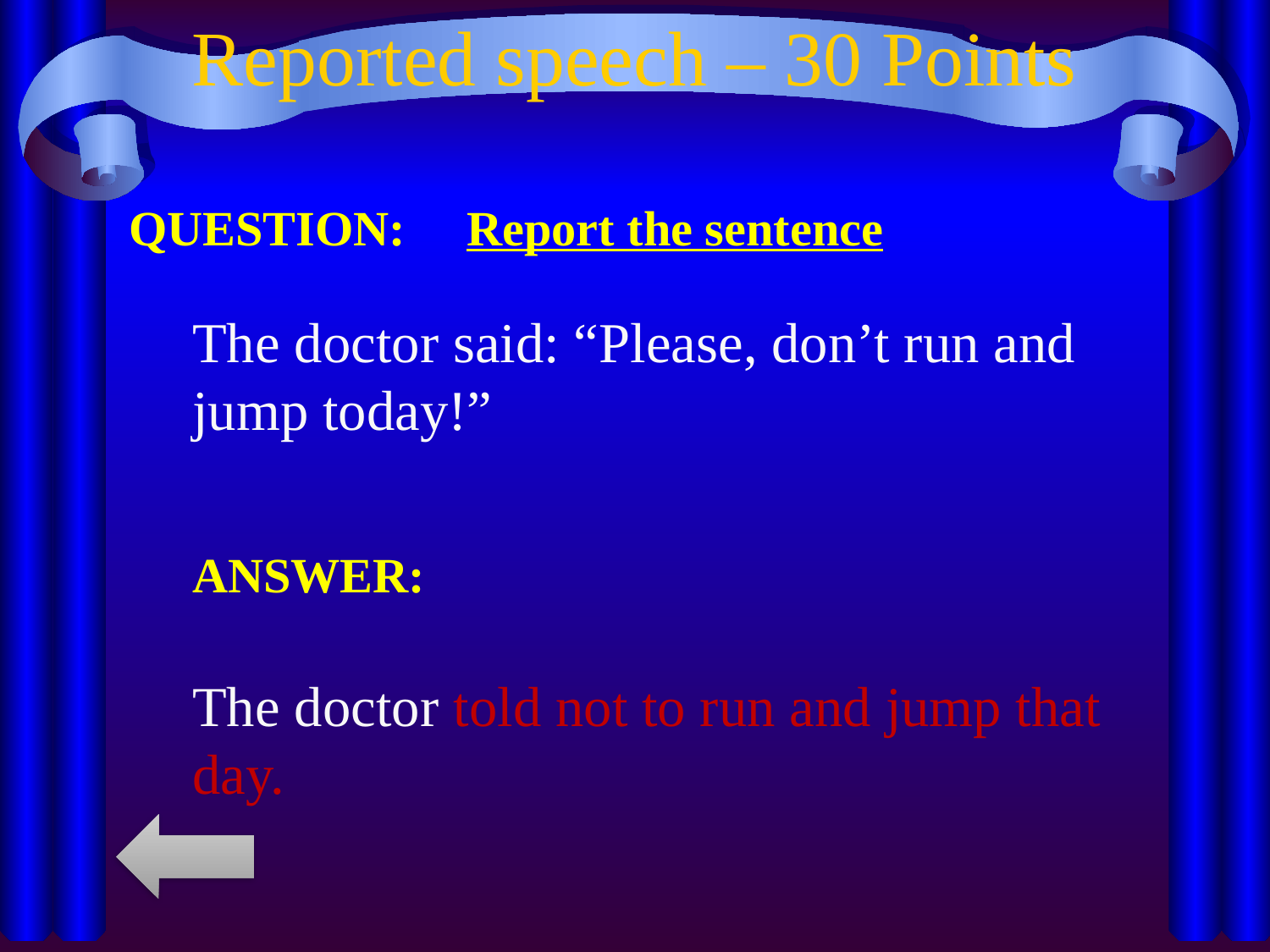

# Reported speech – 30 Points
QUESTION:     Report the sentence

The doctor said: “Please, don’t run and jump today!”

ANSWER:

The doctor told not to run and jump that day.